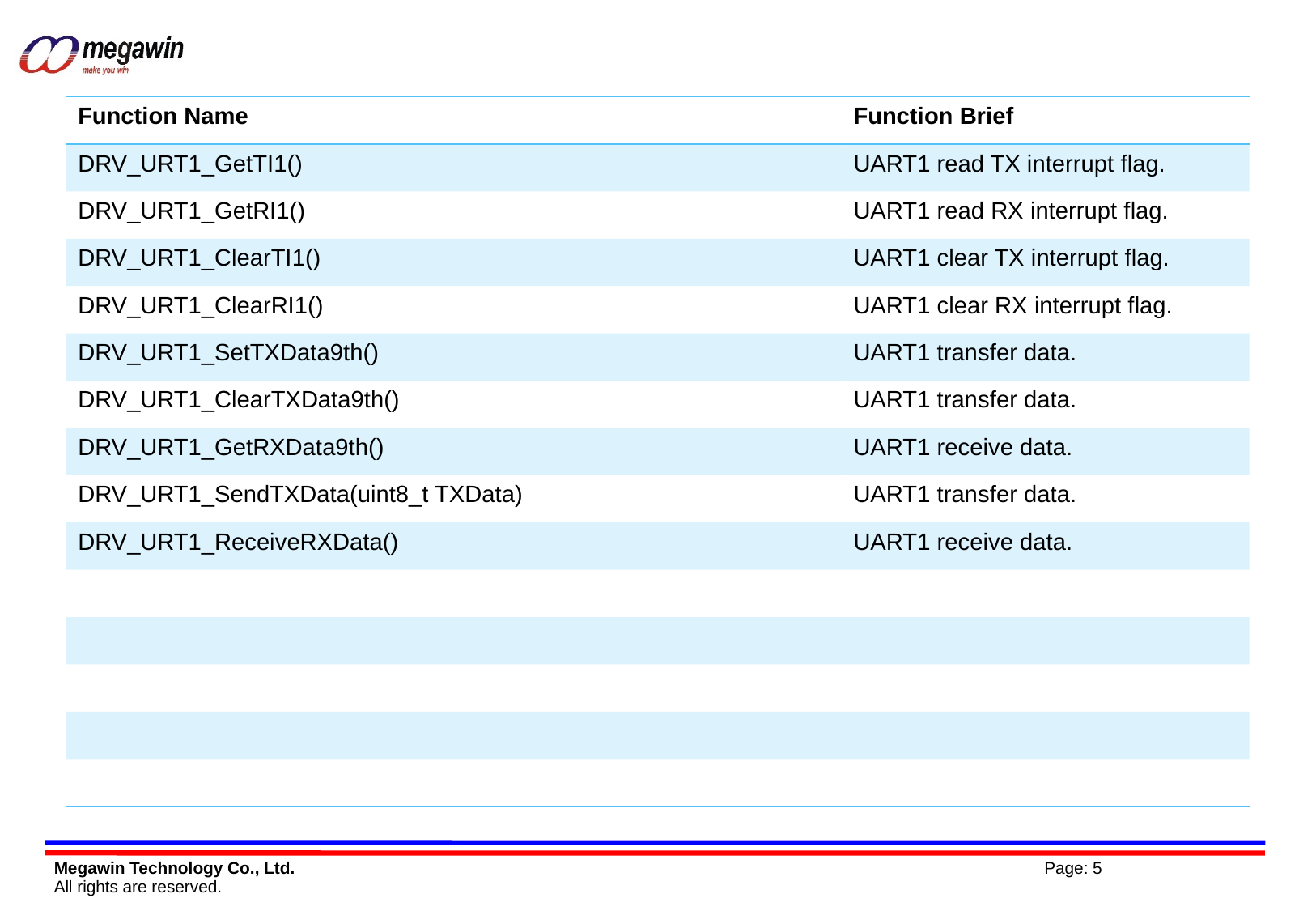

| Function Name | Function Brief |
| --- | --- |
| DRV\_URT1\_GetTI1() | UART1 read TX interrupt flag. |
| DRV\_URT1\_GetRI1() | UART1 read RX interrupt flag. |
| DRV\_URT1\_ClearTI1() | UART1 clear TX interrupt flag. |
| DRV\_URT1\_ClearRI1() | UART1 clear RX interrupt flag. |
| DRV\_URT1\_SetTXData9th() | UART1 transfer data. |
| DRV\_URT1\_ClearTXData9th() | UART1 transfer data. |
| DRV\_URT1\_GetRXData9th() | UART1 receive data. |
| DRV\_URT1\_SendTXData(uint8\_t TXData) | UART1 transfer data. |
| DRV\_URT1\_ReceiveRXData() | UART1 receive data. |
|  |  |
|  |  |
|  |  |
|  |  |
|  |  |